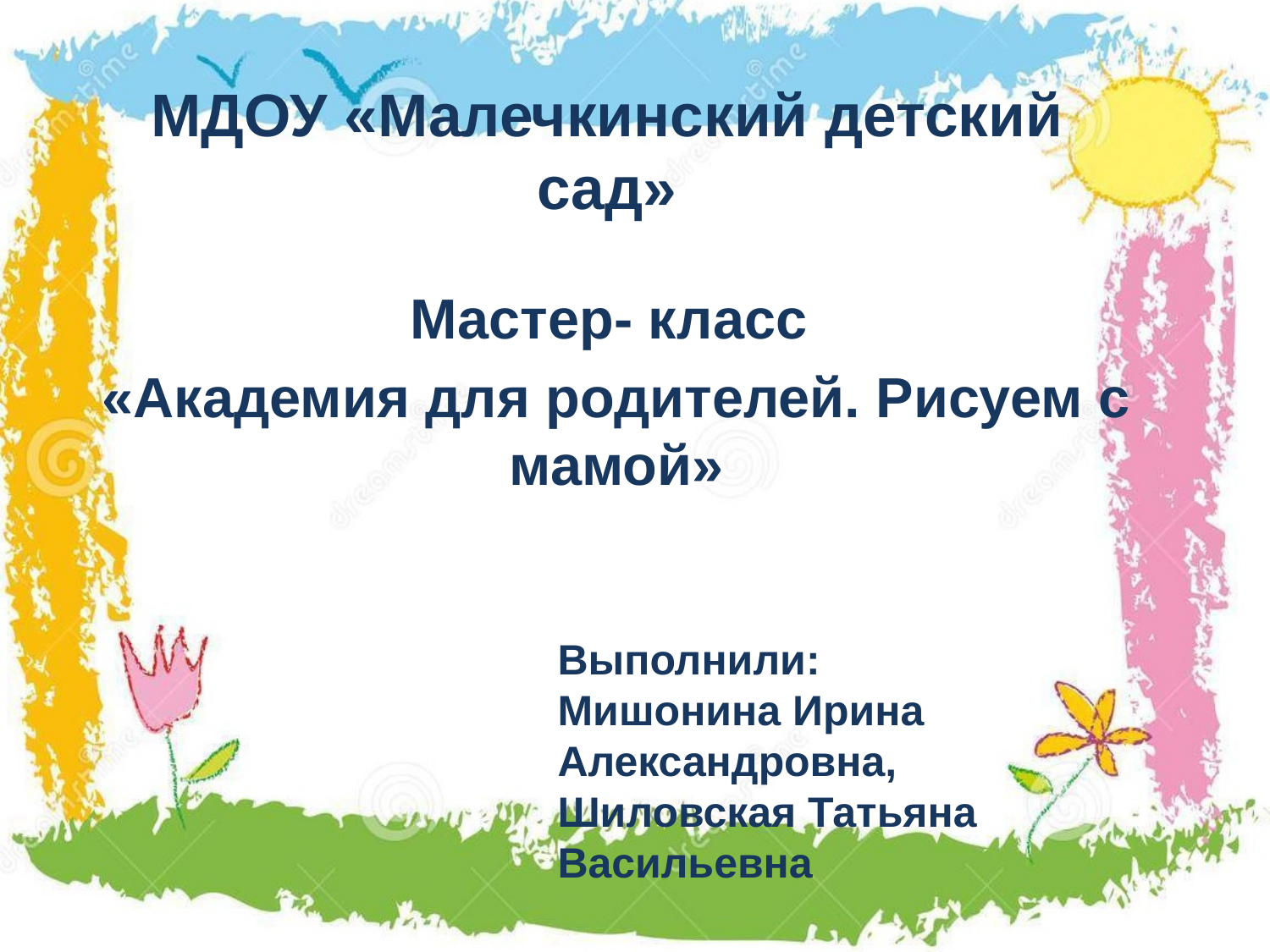

# МДОУ «Малечкинский детский сад»
Мастер- класс
«Академия для родителей. Рисуем с мамой»
Выполнили:
Мишонина Ирина Александровна,
Шиловская Татьяна Васильевна